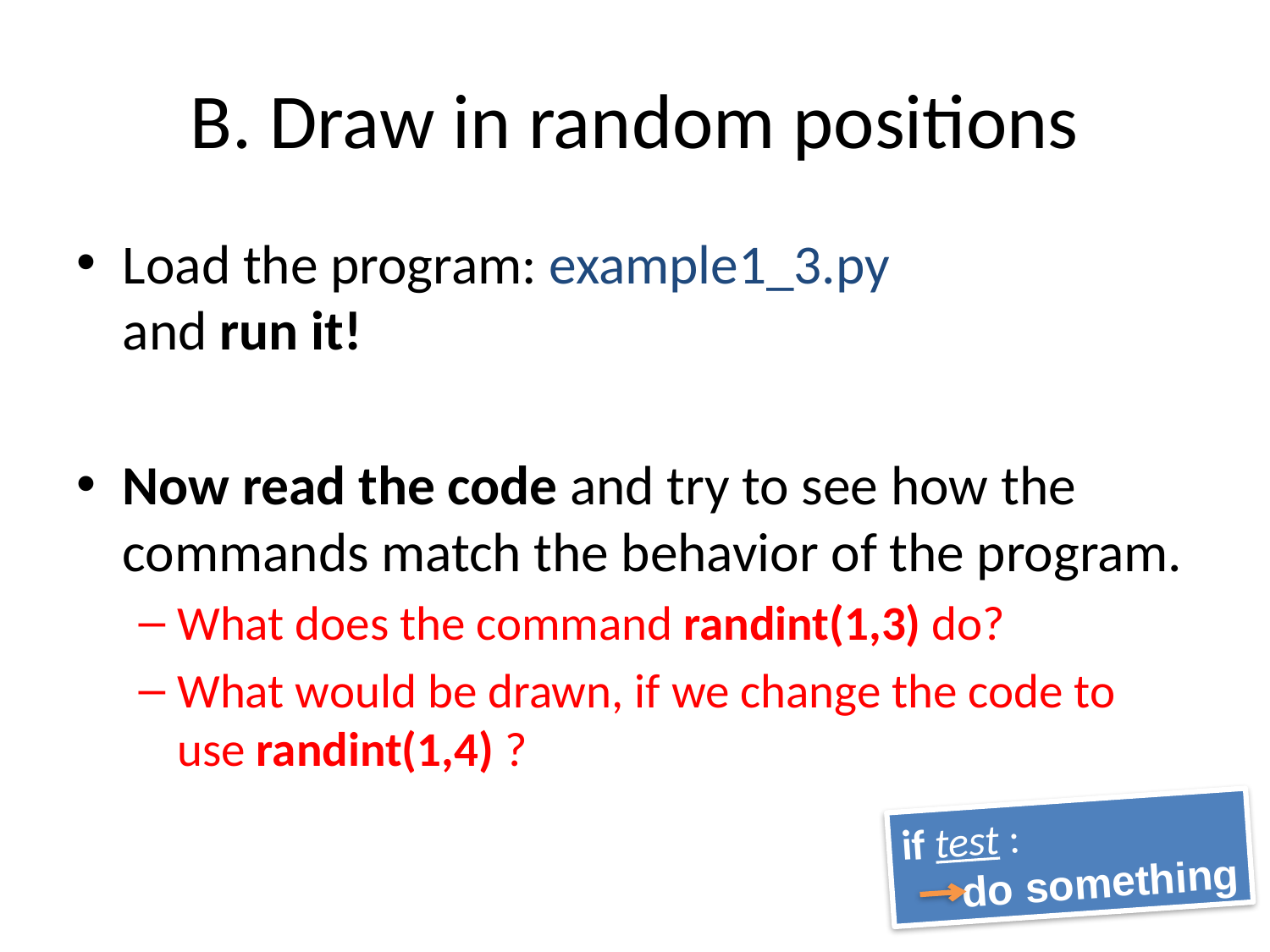

# B. Draw in random positions
Load the program: example1_3.py
and run it!

Now read the code and try to see how the commands match the behavior of the program.
What does the command randint(1,3) do?
What would be drawn, if we change the code to use randint(1,4) ?
if test :
      do something